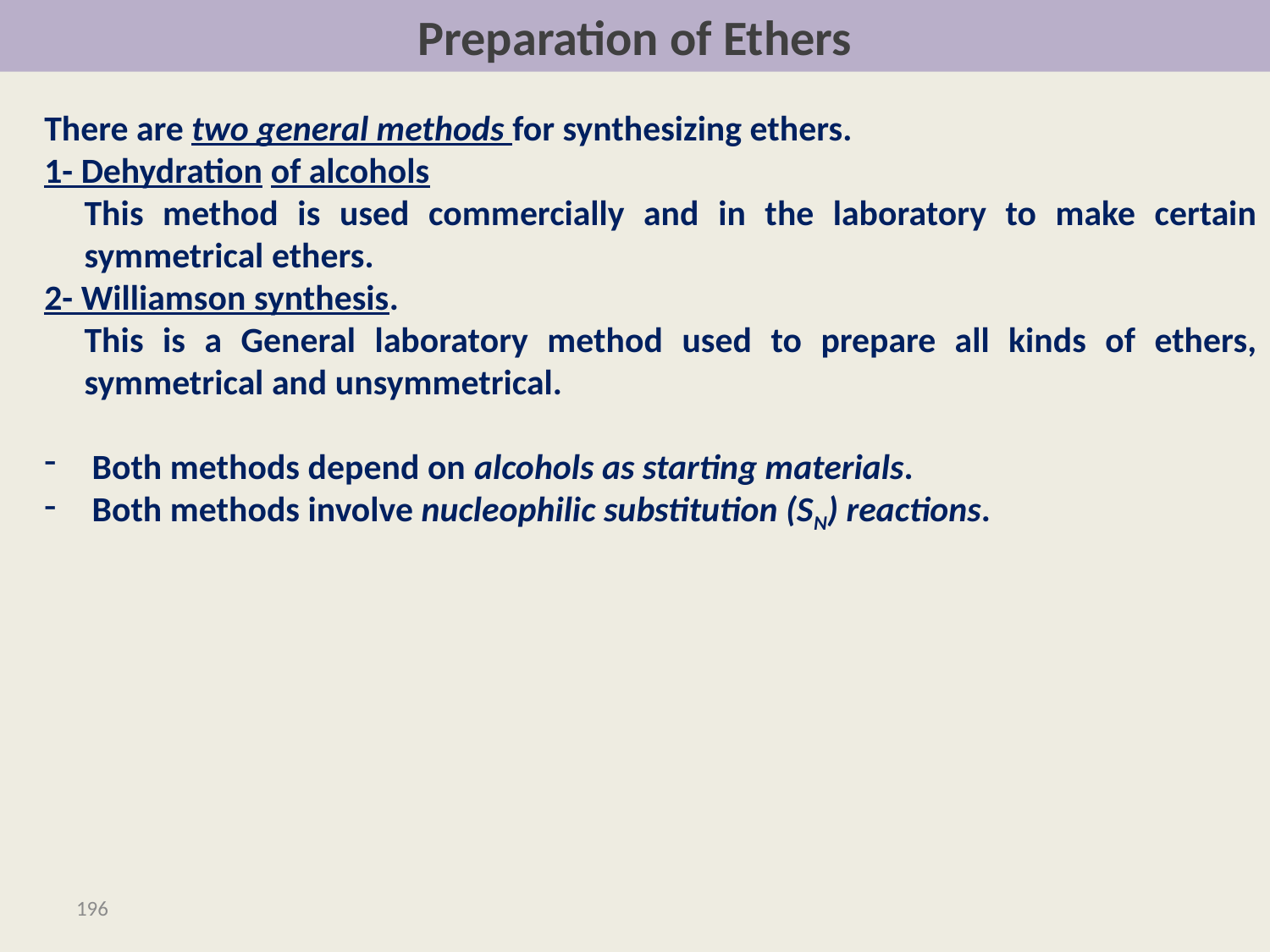

Preparation of Ethers
There are two general methods for synthesizing ethers.
1- Dehydration of alcohols
This method is used commercially and in the laboratory to make certain symmetrical ethers.
2- Williamson synthesis.
This is a General laboratory method used to prepare all kinds of ethers, symmetrical and unsymmetrical.

Both methods depend on alcohols as starting materials.
Both methods involve nucleophilic substitution (SN) reactions.
196